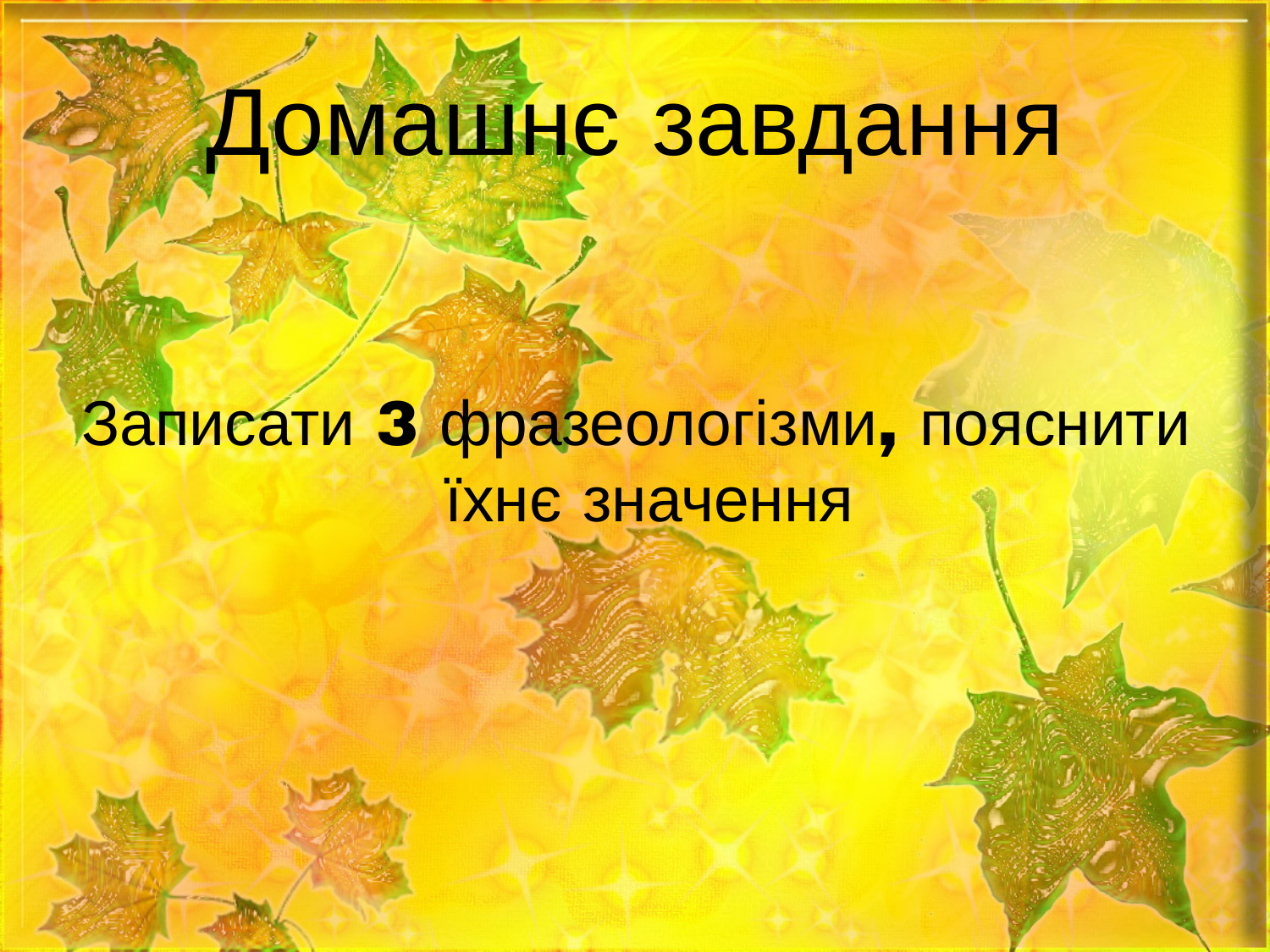

# Домашнє завдання
Записати 3 фразеологізми, пояснити їхнє значення